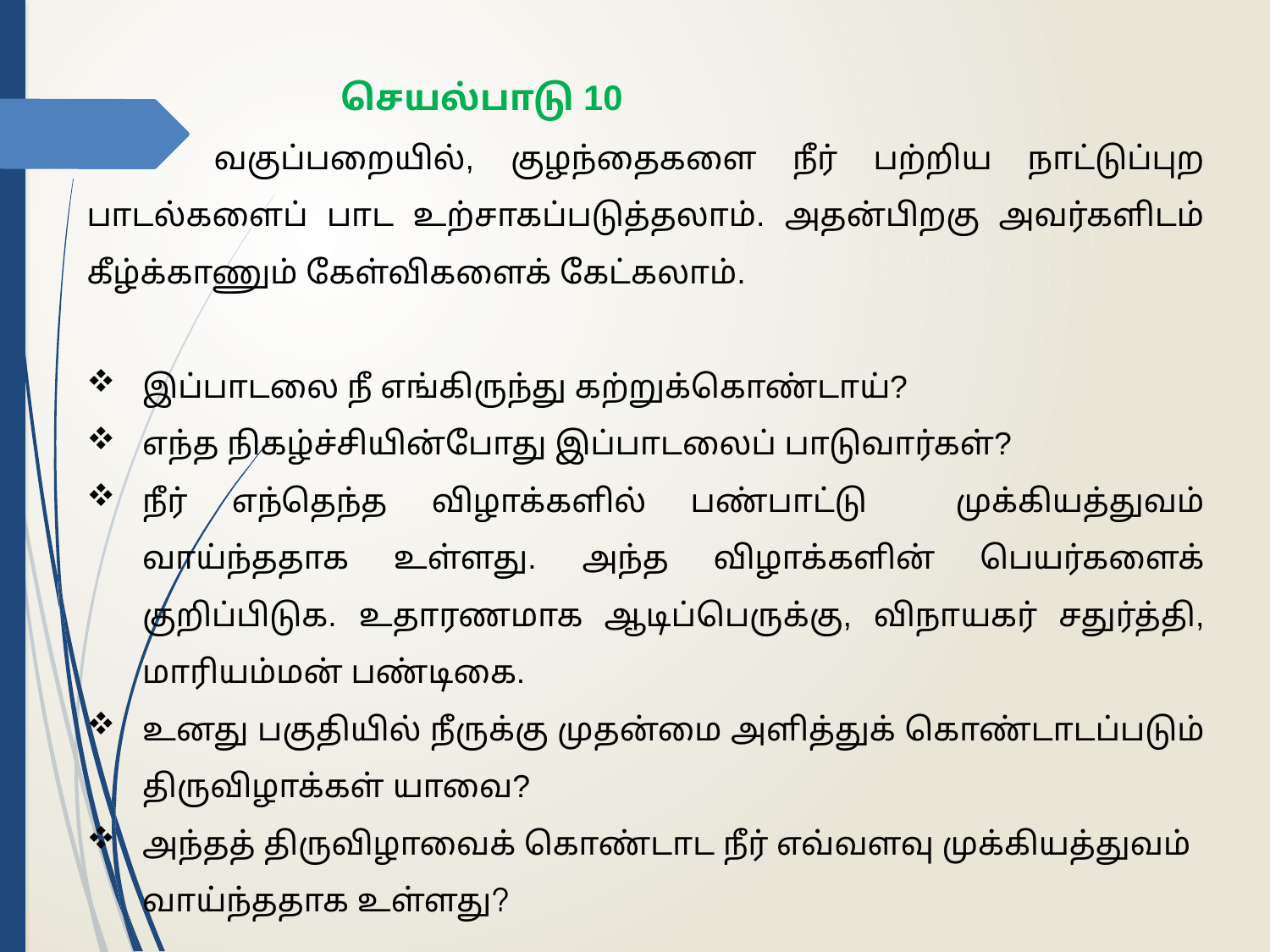

செயல்பாடு 10
	வகுப்பறையில், குழந்தைகளை நீர் பற்றிய நாட்டுப்புற பாடல்களைப் பாட உற்சாகப்படுத்தலாம். அதன்பிறகு அவர்களிடம் கீழ்க்காணும் கேள்விகளைக் கேட்கலாம்.

இப்பாடலை நீ எங்கிருந்து கற்றுக்கொண்டாய்?
எந்த நிகழ்ச்சியின்போது இப்பாடலைப் பாடுவார்கள்?
நீர் எந்தெந்த விழாக்களில் பண்பாட்டு  முக்கியத்துவம் வாய்ந்ததாக உள்ளது. அந்த விழாக்களின் பெயர்களைக் குறிப்பிடுக. உதாரணமாக ஆடிப்பெருக்கு, விநாயகர் சதுர்த்தி, மாரியம்மன் பண்டிகை.
உனது பகுதியில் நீருக்கு முதன்மை அளித்துக் கொண்டாடப்படும் திருவிழாக்கள் யாவை?
அந்தத் திருவிழாவைக் கொண்டாட நீர் எவ்வளவு முக்கியத்துவம் வாய்ந்ததாக உள்ளது?